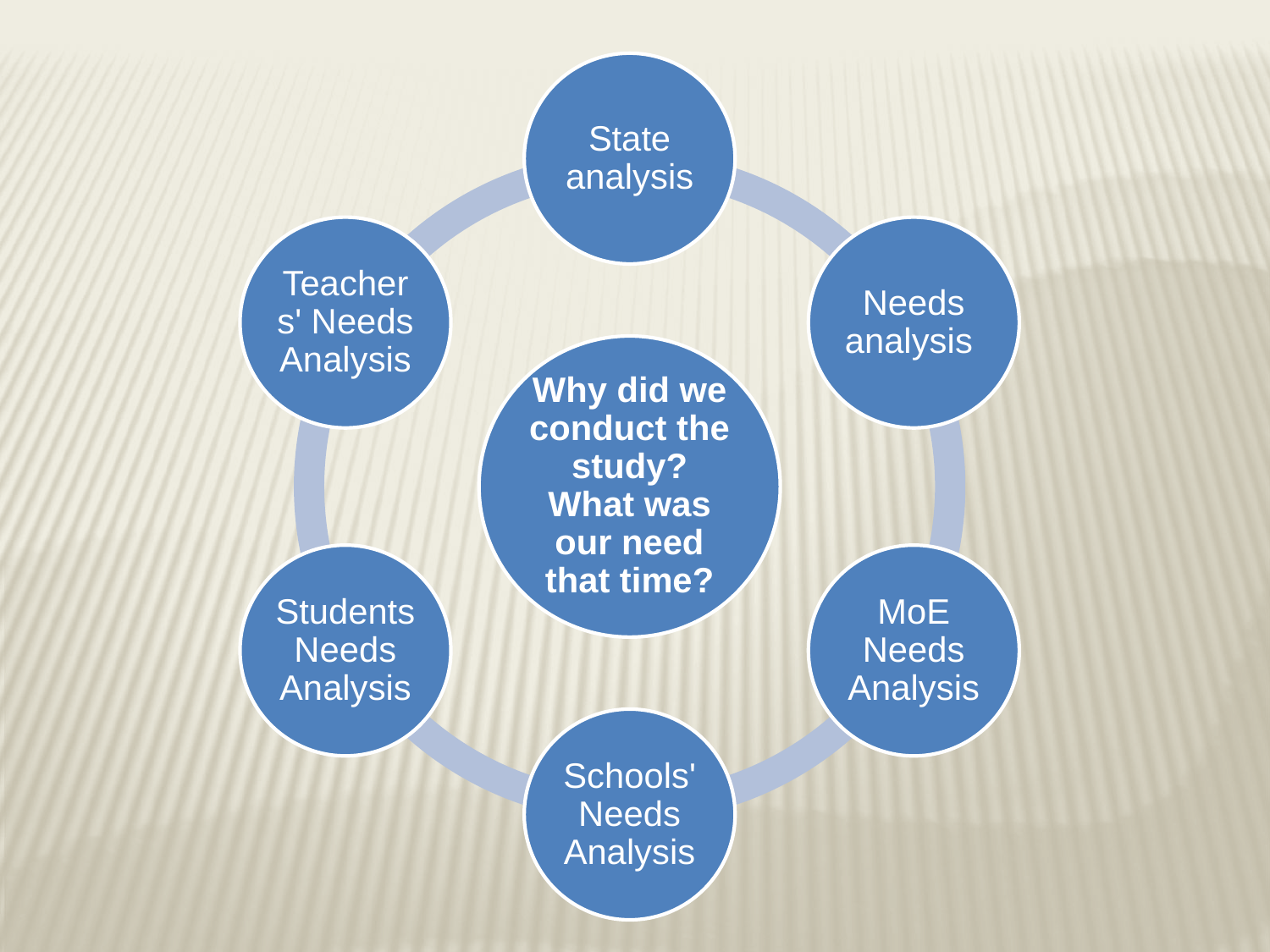

Why did we conduct the study? What was our need that time?
State analysis
Needs analysis
MoE Needs Analysis
Schools' Needs Analysis
Students Needs Analysis
Teachers' Needs Analysis